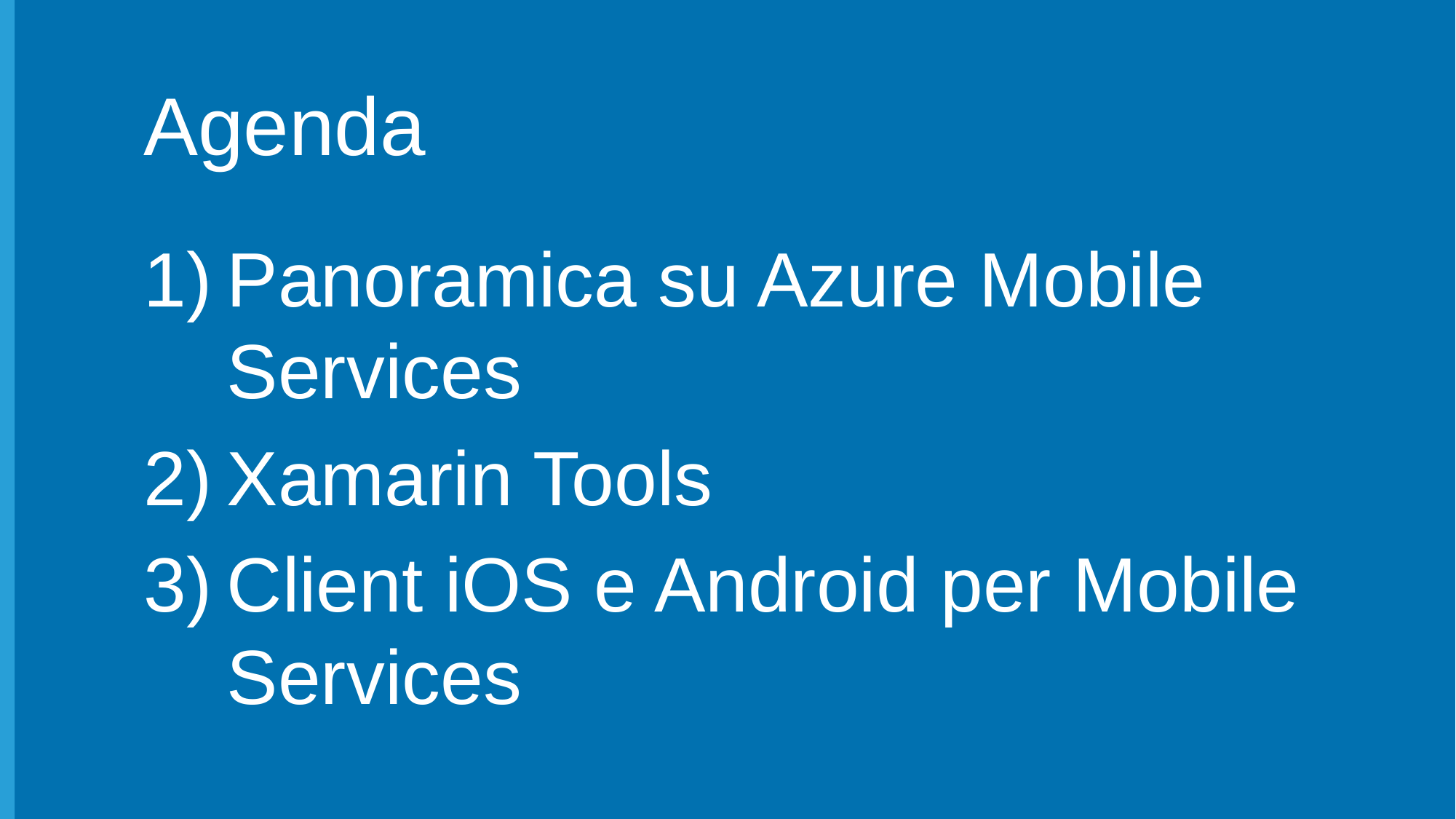

Agenda
Panoramica su Azure Mobile Services
Xamarin Tools
Client iOS e Android per Mobile Services